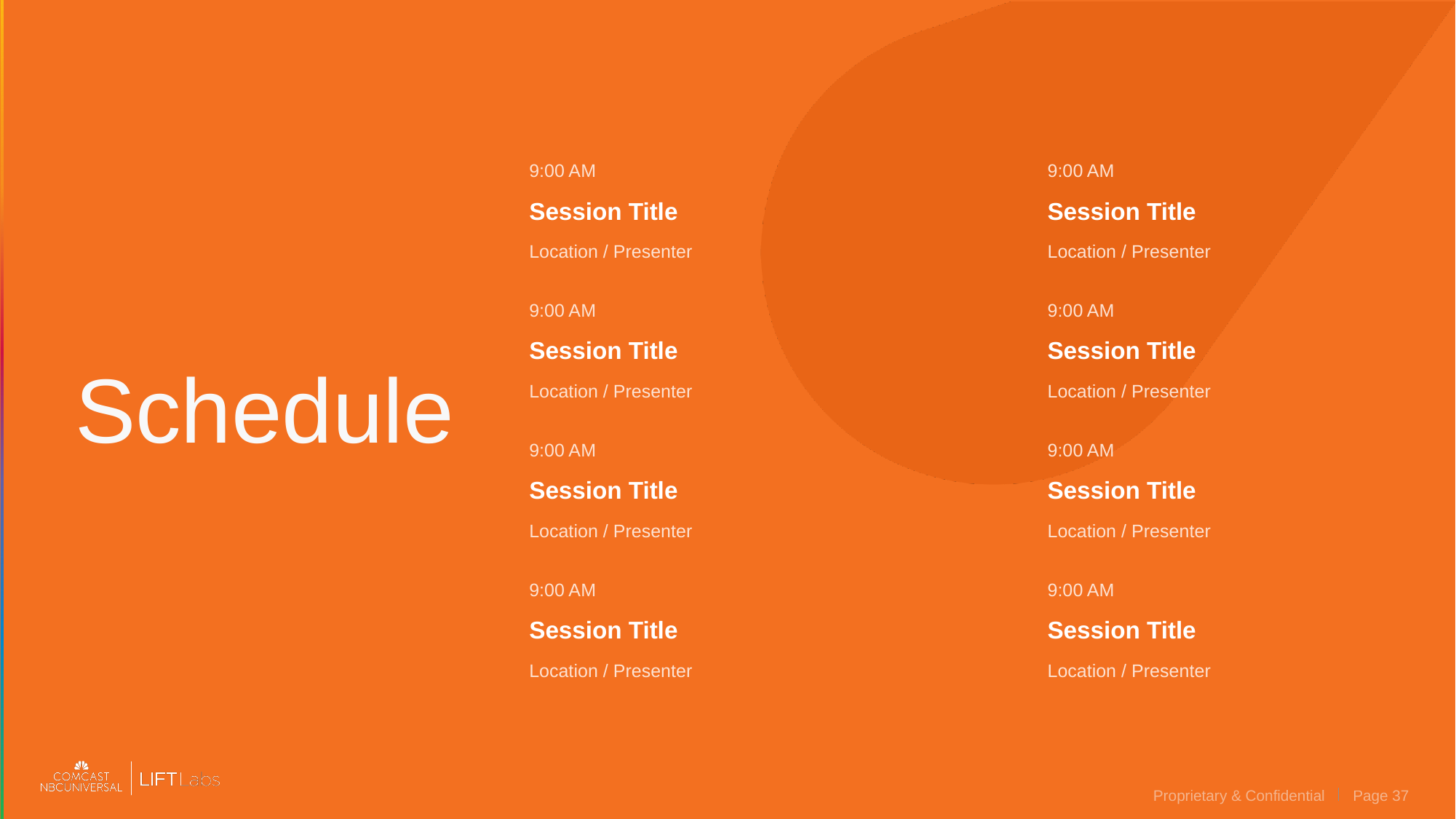

9:00 AM
9:00 AM
Session Title
Session Title
Location / Presenter
Location / Presenter
9:00 AM
9:00 AM
Session Title
Session Title
Schedule

Location / Presenter
Location / Presenter
9:00 AM
9:00 AM
Session Title
Session Title
Location / Presenter
Location / Presenter
9:00 AM
9:00 AM
Session Title
Session Title
Location / Presenter
Location / Presenter